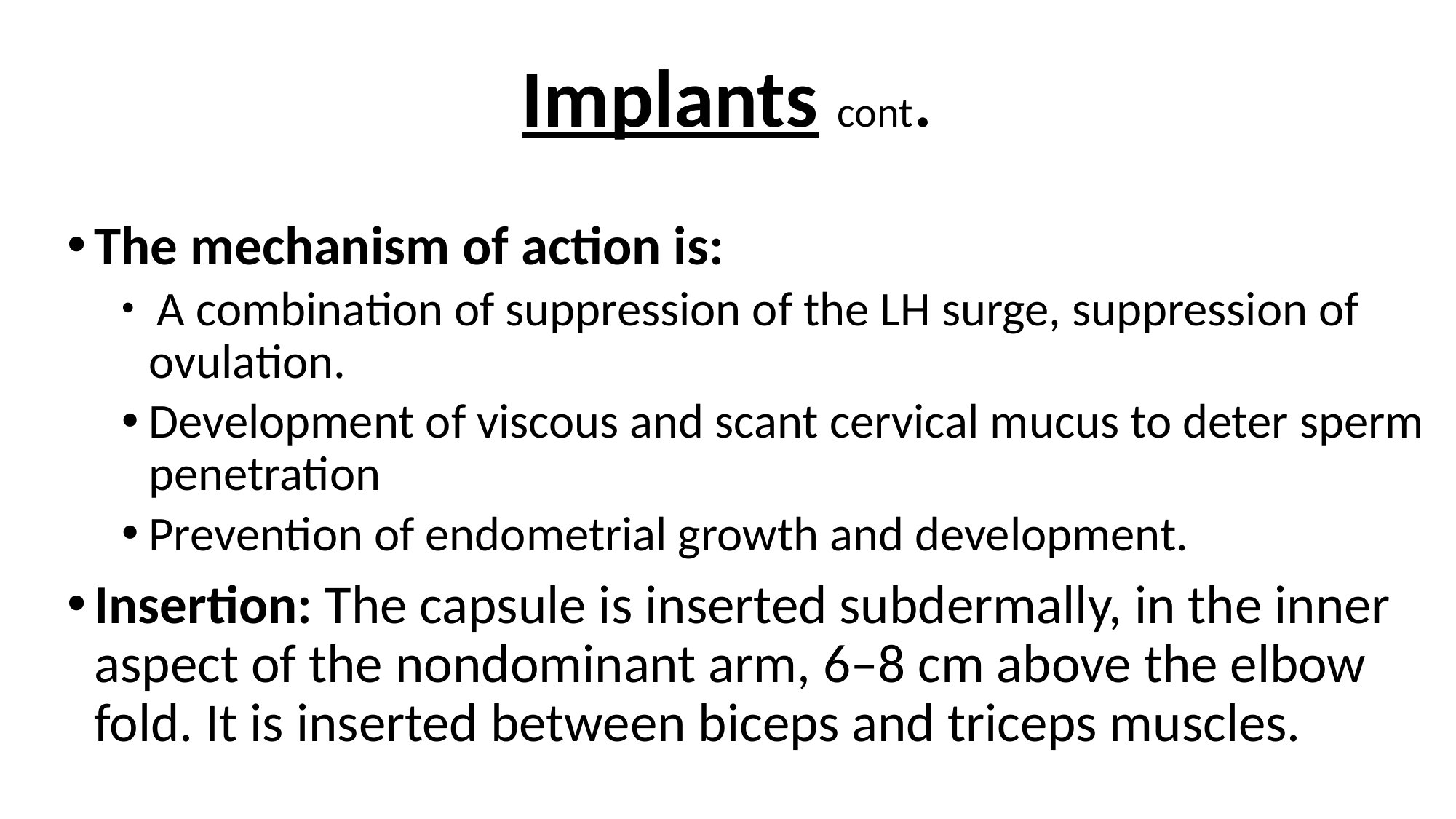

# Implants cont.
The mechanism of action is:
 A combination of suppression of the LH surge, suppression of ovulation.
Development of viscous and scant cervical mucus to deter sperm penetration
Prevention of endometrial growth and development.
Insertion: The capsule is inserted subdermally, in the inner aspect of the nondominant arm, 6–8 cm above the elbow fold. It is inserted between biceps and triceps muscles.